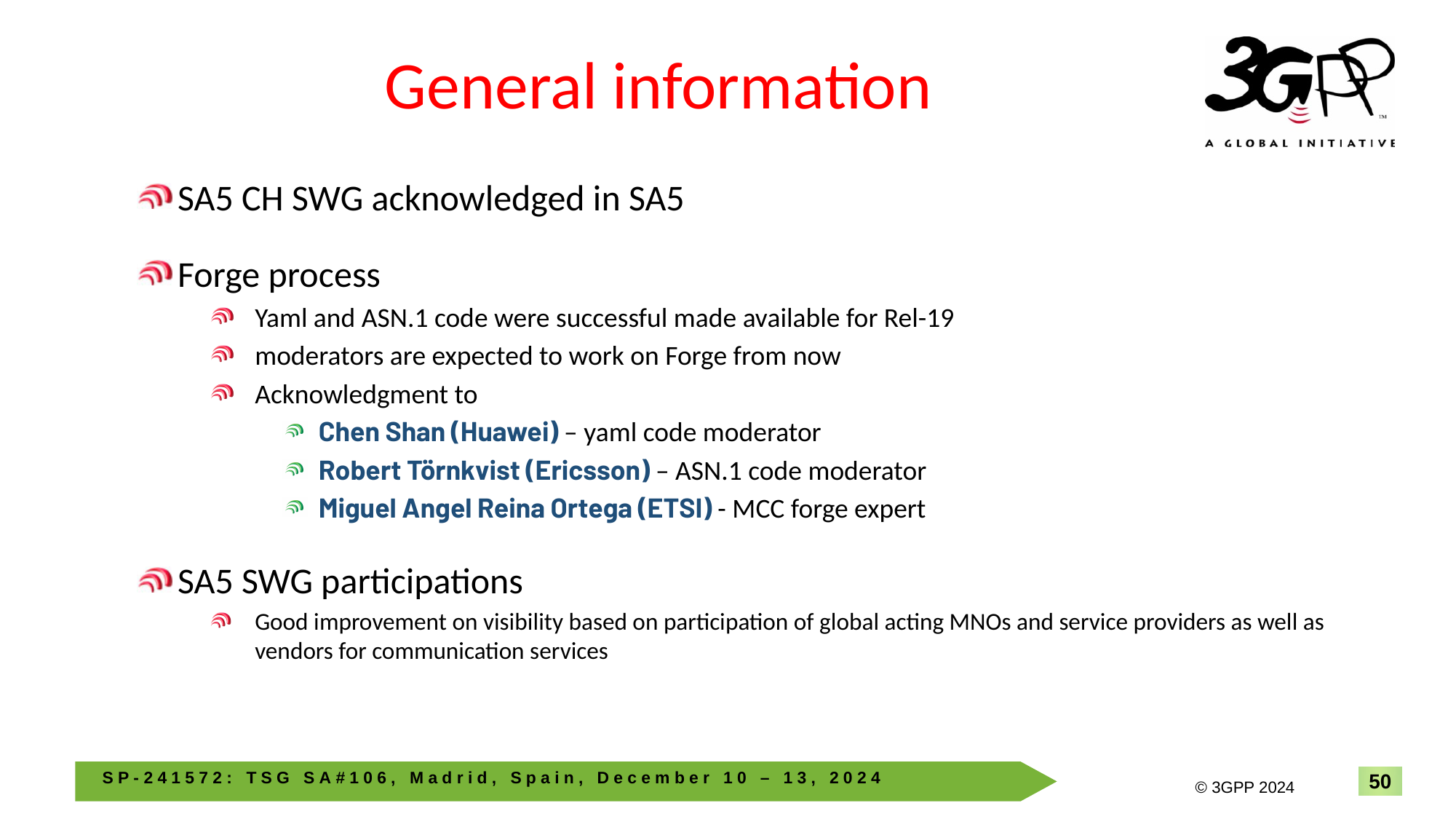

General information
SA5 CH SWG acknowledged in SA5

Forge process
Yaml and ASN.1 code were successful made available for Rel-19
moderators are expected to work on Forge from now
Acknowledgment to
Chen Shan (Huawei) – yaml code moderator
Robert Törnkvist (Ericsson) – ASN.1 code moderator
Miguel Angel Reina Ortega (ETSI) - MCC forge expert

SA5 SWG participations
Good improvement on visibility based on participation of global acting MNOs and service providers as well as vendors for communication services